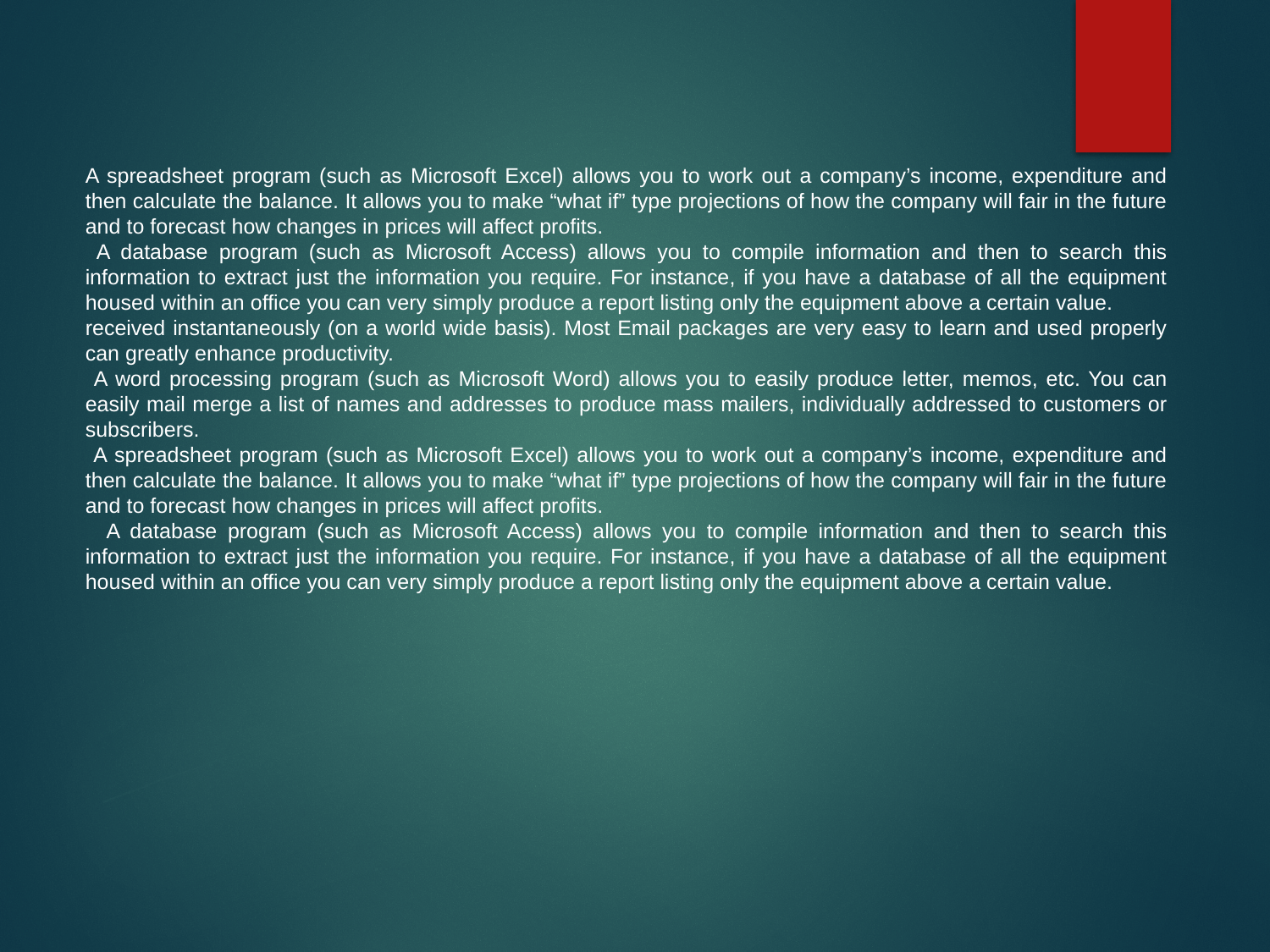

A spreadsheet program (such as Microsoft Excel) allows you to work out a company’s income, expenditure and then calculate the balance. It allows you to make “what if” type projections of how the company will fair in the future and to forecast how changes in prices will affect profits.
 A database program (such as Microsoft Access) allows you to compile information and then to search this information to extract just the information you require. For instance, if you have a database of all the equipment housed within an office you can very simply produce a report listing only the equipment above a certain value.
received instantaneously (on a world wide basis). Most Email packages are very easy to learn and used properly can greatly enhance productivity.
 A word processing program (such as Microsoft Word) allows you to easily produce letter, memos, etc. You can easily mail merge a list of names and addresses to produce mass mailers, individually addressed to customers or subscribers.
 A spreadsheet program (such as Microsoft Excel) allows you to work out a company’s income, expenditure and then calculate the balance. It allows you to make “what if” type projections of how the company will fair in the future and to forecast how changes in prices will affect profits.
  A database program (such as Microsoft Access) allows you to compile information and then to search this information to extract just the information you require. For instance, if you have a database of all the equipment housed within an office you can very simply produce a report listing only the equipment above a certain value.